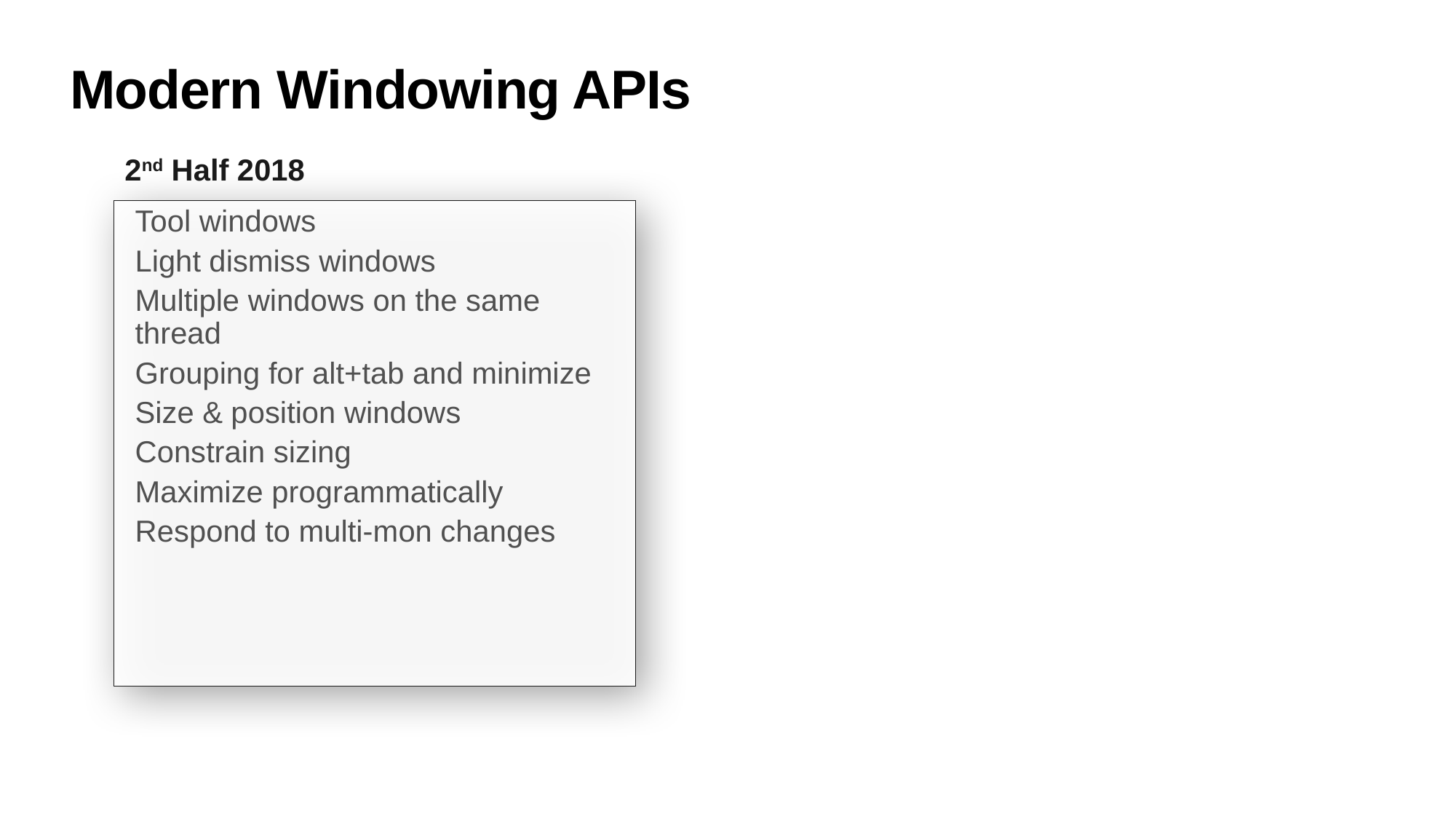

# Modern Windowing APIs
2nd Half 2018
Tool windows
Light dismiss windows
Multiple windows on the same thread
Grouping for alt+tab and minimize
Size & position windows
Constrain sizing
Maximize programmatically
Respond to multi-mon changes